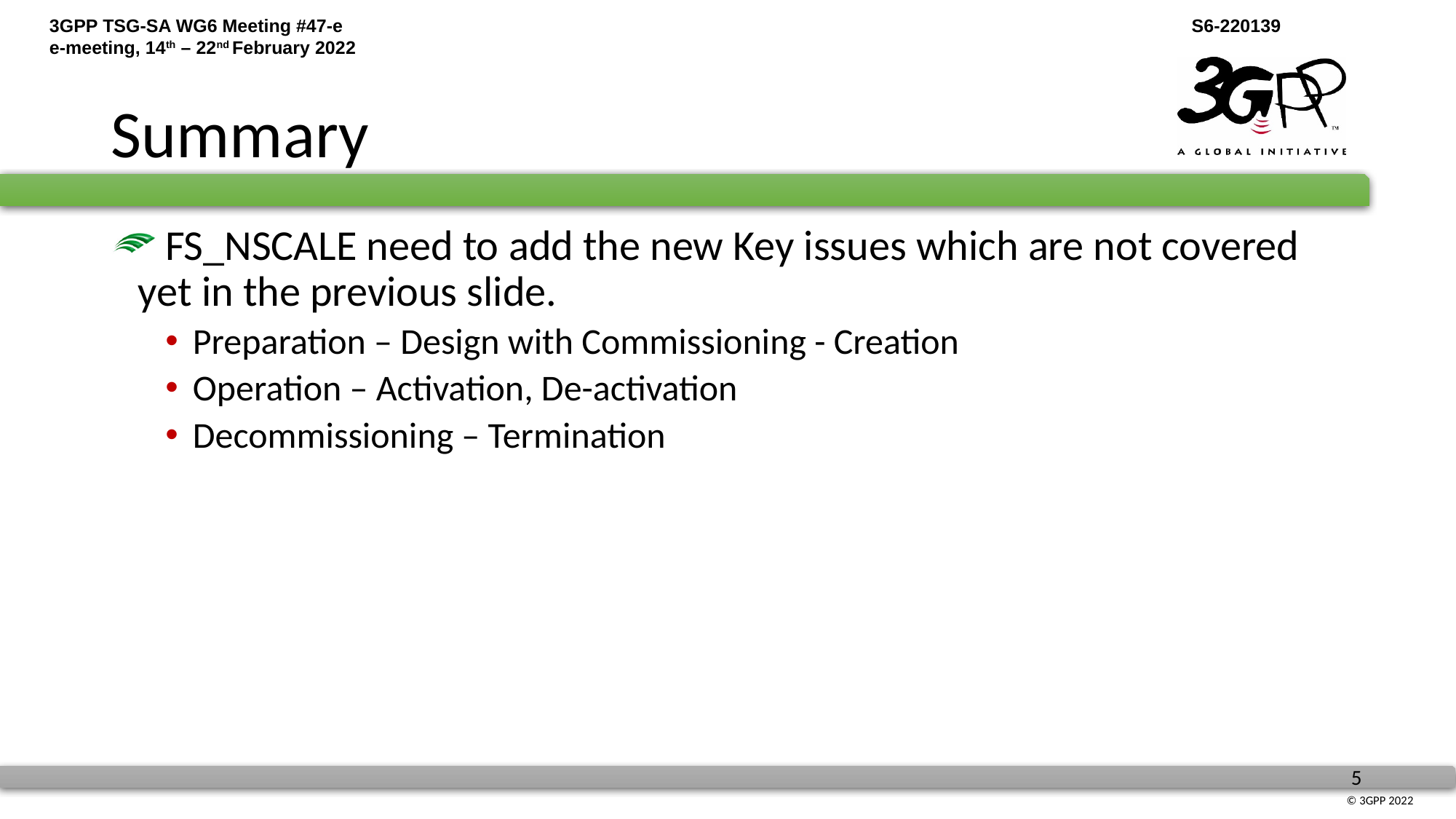

# Summary
 FS_NSCALE need to add the new Key issues which are not covered yet in the previous slide.
Preparation – Design with Commissioning - Creation
Operation – Activation, De-activation
Decommissioning – Termination